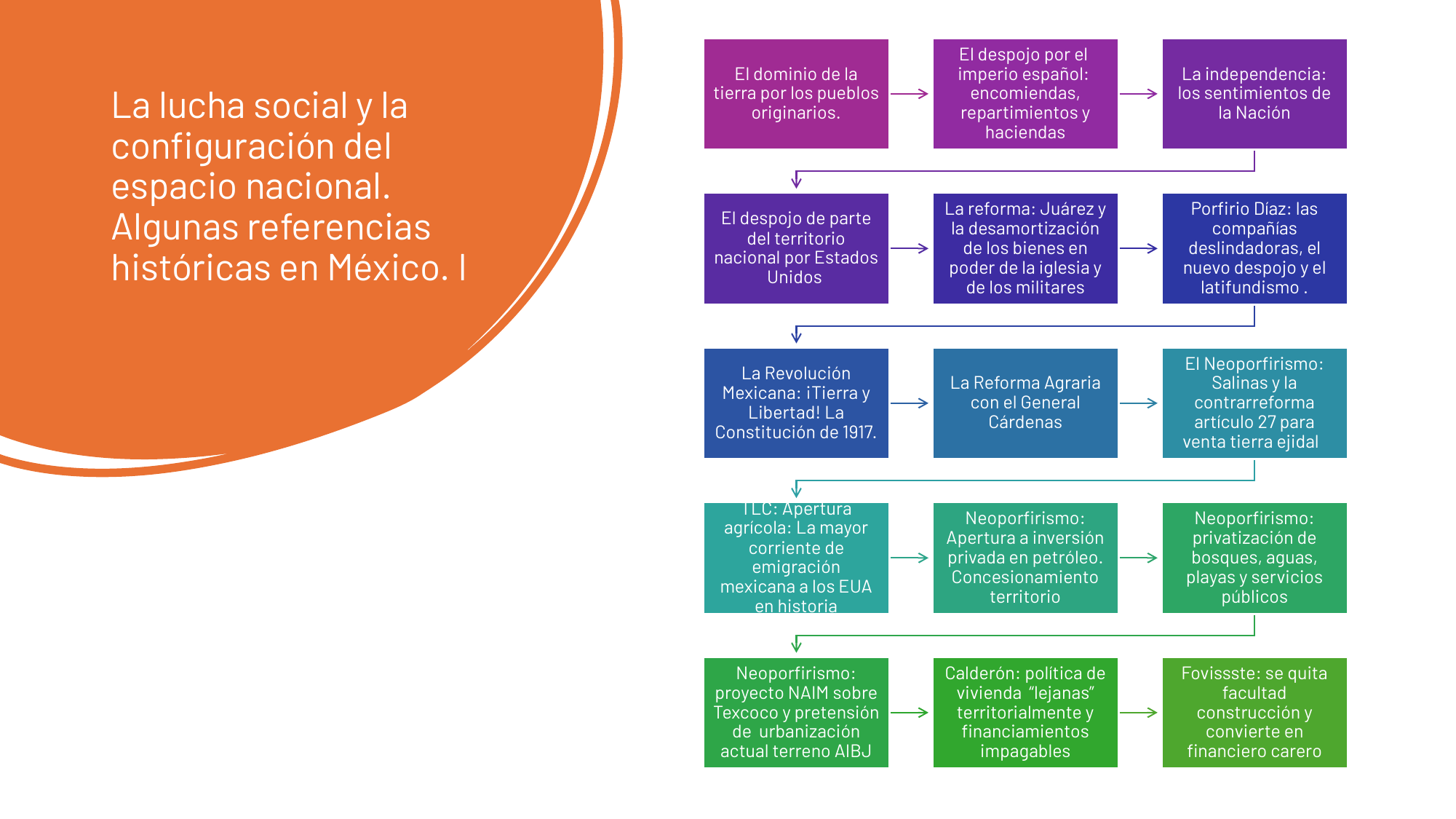

El dominio de la tierra por los pueblos originarios.

El despojo por el  imperio español:  encomiendas, repartimientos y haciendas

La independencia: los sentimientos de la Nación

El despojo de parte del territorio nacional por Estados Unidos

La reforma: Juárez y la desamortización de los bienes en poder de la iglesia y de los militares

Porfirio Díaz: las compañías deslindadoras, el nuevo despojo y el latifundismo .

La Revolución Mexicana: ¡Tierra y Libertad! La Constitución de 1917.

La Reforma Agraria con el General Cárdenas

El Neoporfirismo: Salinas y la contrarreforma artículo 27 para venta tierra ejidal

TLC: Apertura agrícola: La mayor corriente de emigración mexicana a los EUA en historia

Neoporfirismo: Apertura a inversión privada en petróleo. Concesionamiento territorio

Neoporfirismo: privatización de bosques, aguas, playas y servicios públicos

Neoporfirismo: proyecto NAIM sobre Texcoco y pretensión de  urbanización actual terreno AIBJ

Calderón: política de vivienda  “lejanas” territorialmente y financiamientos impagables
Fovissste: se quita facultad construcción y convierte en financiero carero
# La lucha social y la configuración del espacio nacional. Algunas referencias históricas en México. I